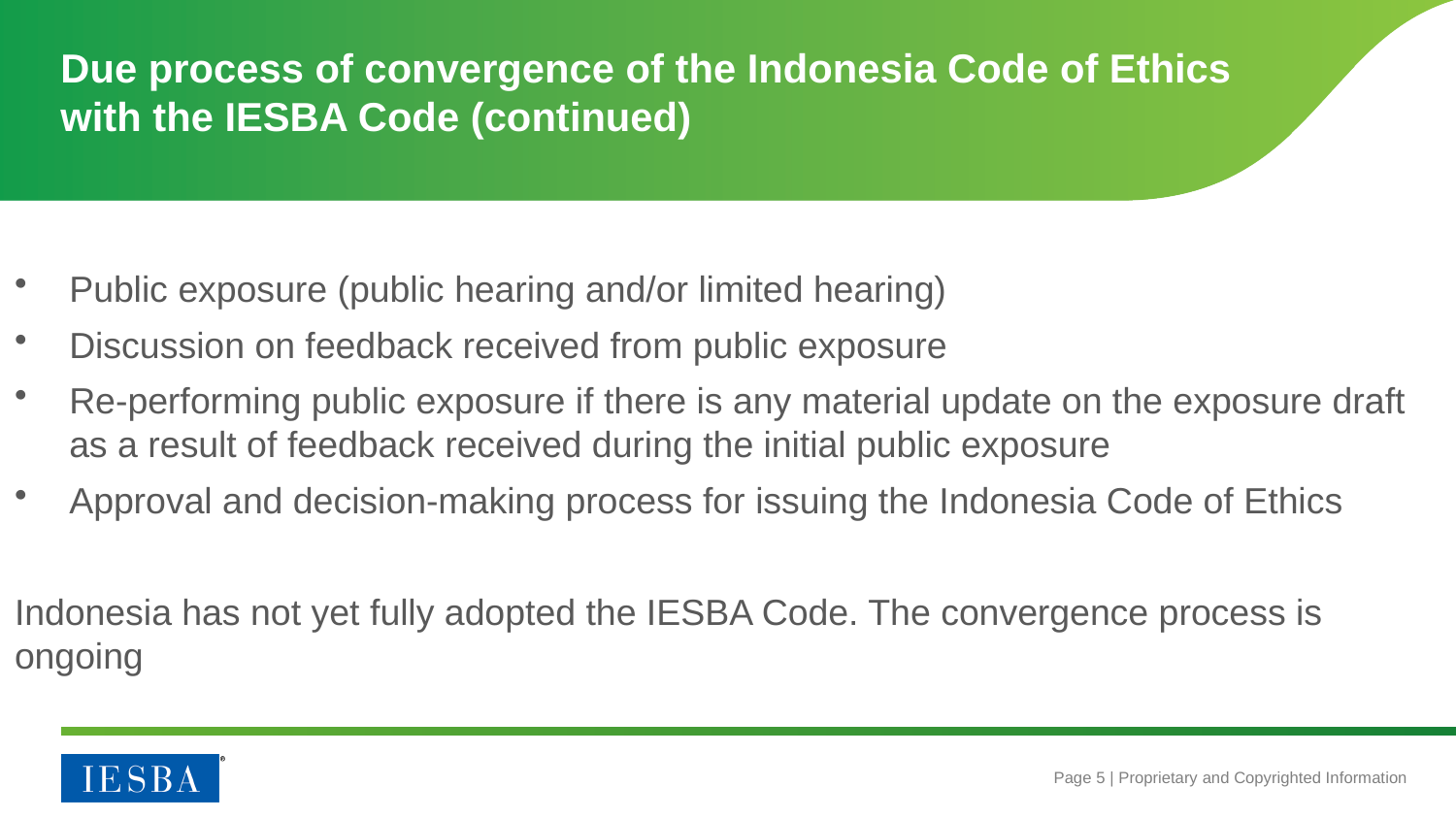

# Due process of convergence of the Indonesia Code of Ethics with the IESBA Code (continued)

Public exposure (public hearing and/or limited hearing)
Discussion on feedback received from public exposure
Re-performing public exposure if there is any material update on the exposure draft as a result of feedback received during the initial public exposure
Approval and decision-making process for issuing the Indonesia Code of Ethics

Indonesia has not yet fully adopted the IESBA Code. The convergence process is ongoing